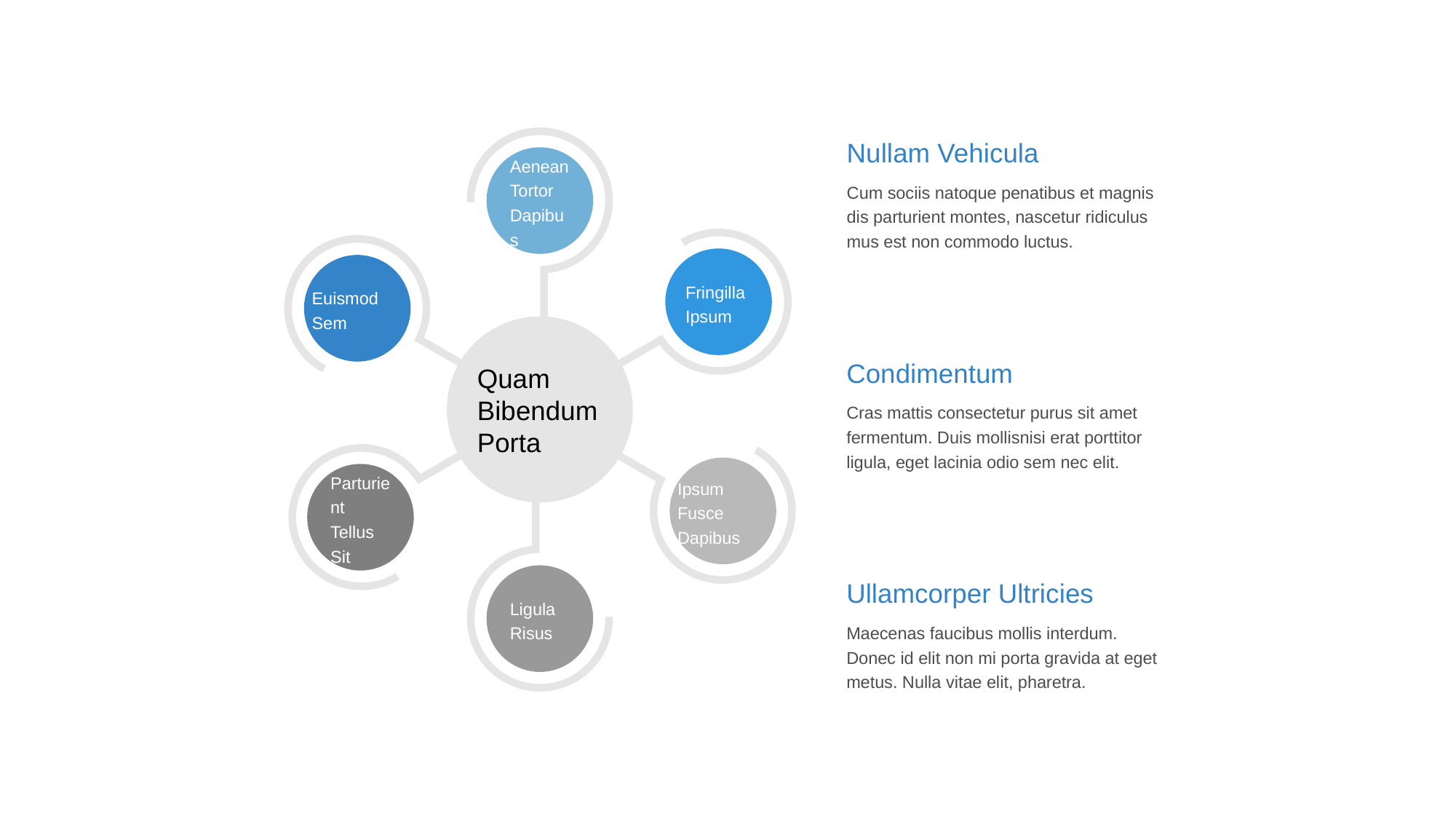

Aenean Tortor Dapibus

Fringilla Ipsum

Euismod Sem
Quam Bibendum Porta

Parturient Tellus Sit

Ipsum Fusce Dapibus

Ligula Risus
Nullam Vehicula
Cum sociis natoque penatibus et magnis dis parturient montes, nascetur ridiculus mus est non commodo luctus.
Condimentum
Cras mattis consectetur purus sit amet fermentum. Duis mollisnisi erat porttitor ligula, eget lacinia odio sem nec elit.
Ullamcorper Ultricies
Maecenas faucibus mollis interdum. Donec id elit non mi porta gravida at eget metus. Nulla vitae elit, pharetra.